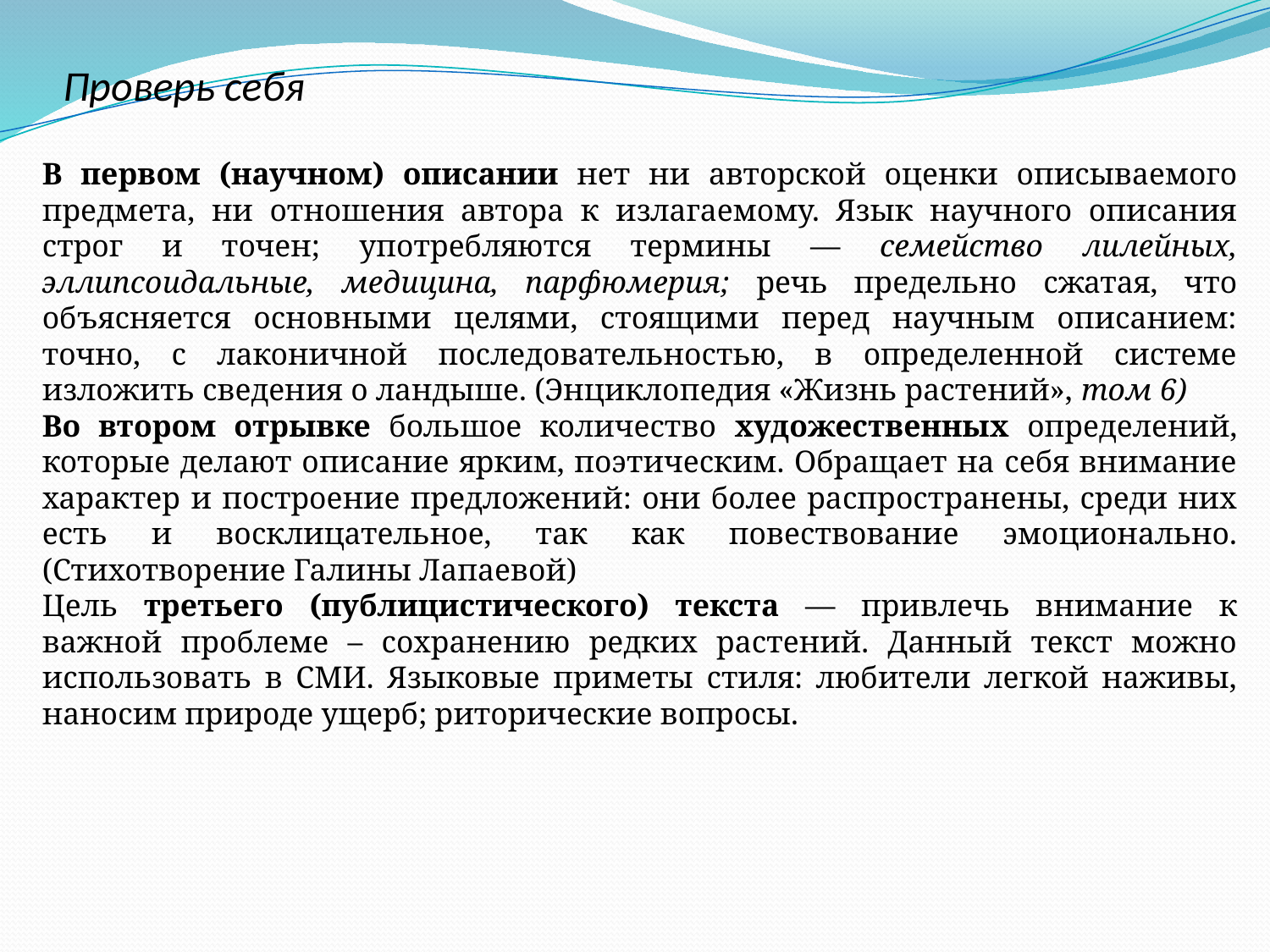

Проверь себя
В первом (научном) описании нет ни авторской оценки описываемого предмета, ни отношения автора к излагаемому. Язык научного описания строг и точен; употребляются термины — семейство лилейных, эллипсоидальные, медицина, парфюмерия; речь предельно сжатая, что объясняется основными целями, стоящими перед научным описанием: точно, с лаконичной последовательностью, в определенной системе изложить сведения о ландыше. (Энциклопедия «Жизнь растений», том 6)
Во втором отрывке большое количество художественных определений, которые делают описание ярким, поэтическим. Обращает на себя внимание характер и построение предложений: они более распространены, среди них есть и восклицательное, так как повествование эмоционально. (Стихотворение Галины Лапаевой)
Цель третьего (публицистического) текста — привлечь внимание к важной проблеме – сохранению редких растений. Данный текст можно использовать в СМИ. Языковые приметы стиля: любители легкой наживы, наносим природе ущерб; риторические вопросы.